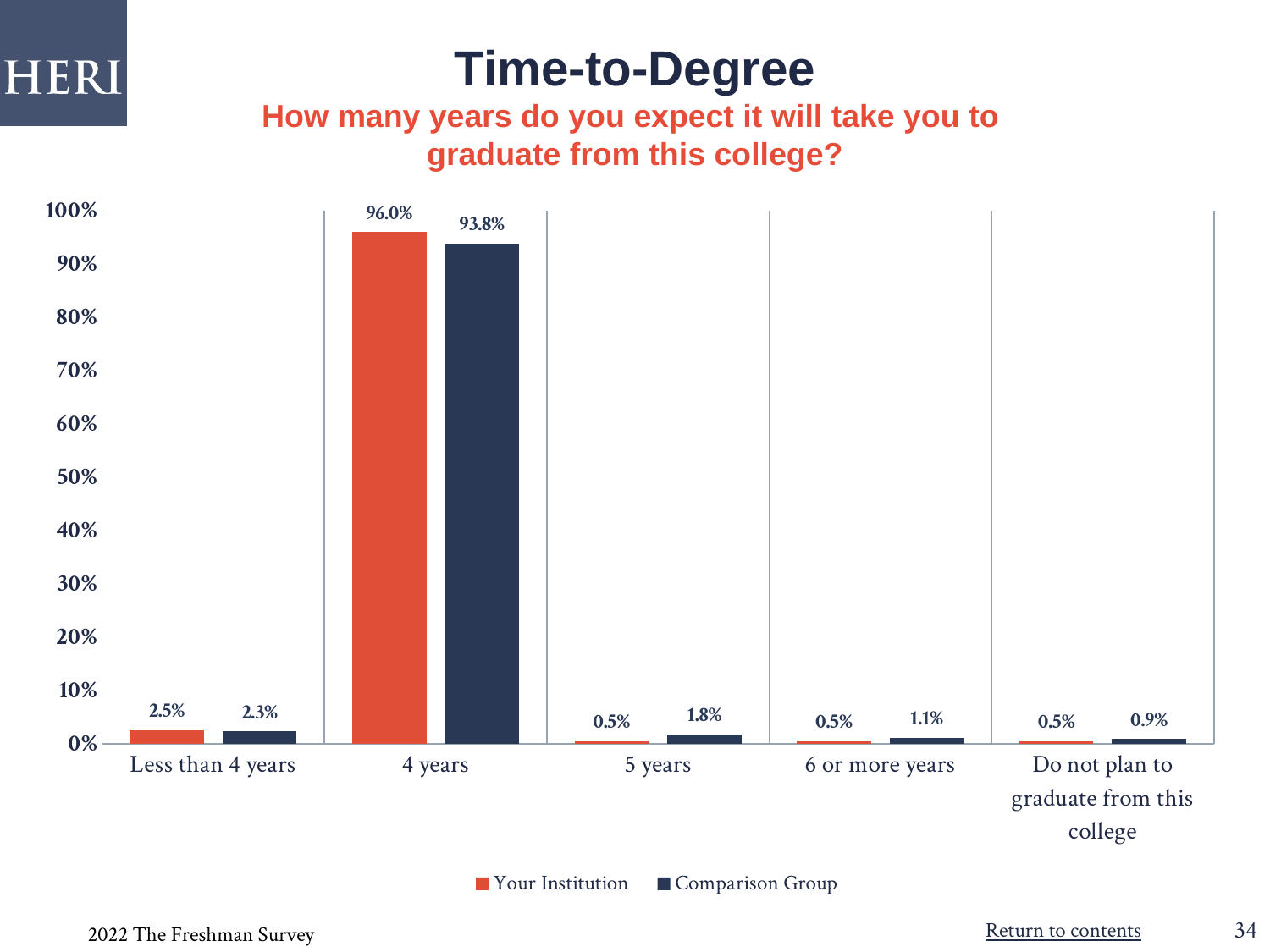

# Time-to-Degree How many years do you expect it will take you to graduate from this college?

### Chart

| Category | Your Institution | Comparison Group |
|---|---|---|
| Less than 4 years | 0.025 | 0.023 |
| 4 years | 0.96 | 0.938 |
| 5 years | 0.005 | 0.018 |
| 6 or more years | 0.005 | 0.011 |
| Do not plan to graduate from this college | 0.005 | 0.009 |
2022 The Freshman Survey
Return to contents
34